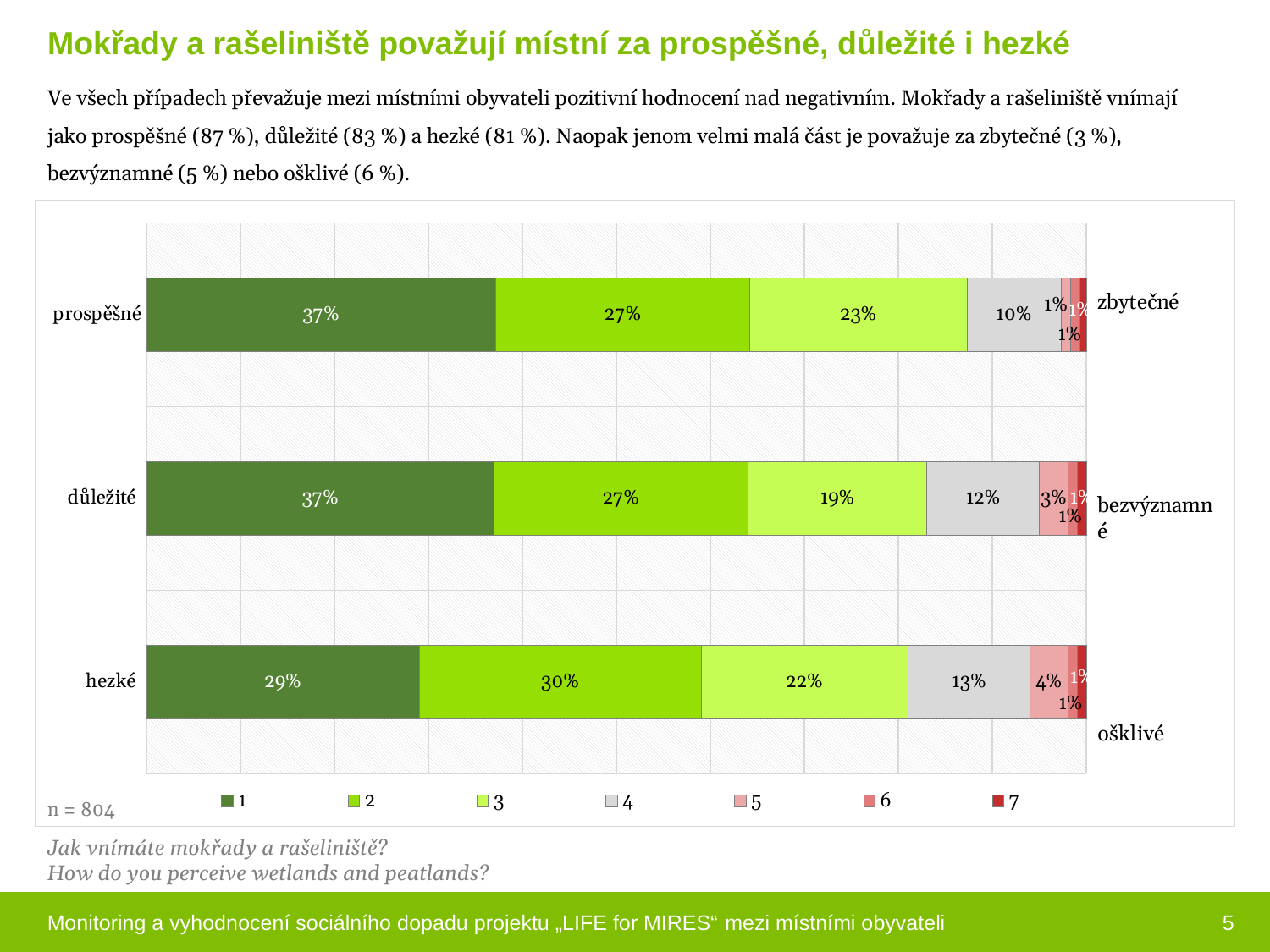

Mokřady a rašeliniště považují místní za prospěšné, důležité i hezké
Ve všech případech převažuje mezi místními obyvateli pozitivní hodnocení nad negativním. Mokřady a rašeliniště vnímají jako prospěšné (87 %), důležité (83 %) a hezké (81 %). Naopak jenom velmi malá část je považuje za zbytečné (3 %), bezvýznamné (5 %) nebo ošklivé (6 %).

### Chart

| Category | 1 | 2 | 3 | 4 | 5 | 6 | 7 |
|---|---|---|---|---|---|---|---|
| prospěšné | 0.37 | 0.27 | 0.23 | 0.1 | 0.01 | 0.01 | 0.007 |
| důležité  | 0.37 | 0.27 | 0.19 | 0.12 | 0.03 | 0.01 | 0.01 |
| hezké  | 0.29 | 0.3 | 0.22 | 0.13 | 0.04 | 0.01 | 0.01 |
n = 804
Jak vnímáte mokřady a rašeliniště?
How do you perceive wetlands and peatlands?

Monitoring a vyhodnocení sociálního dopadu projektu „LIFE for MIRES“ mezi místními obyvateli
5